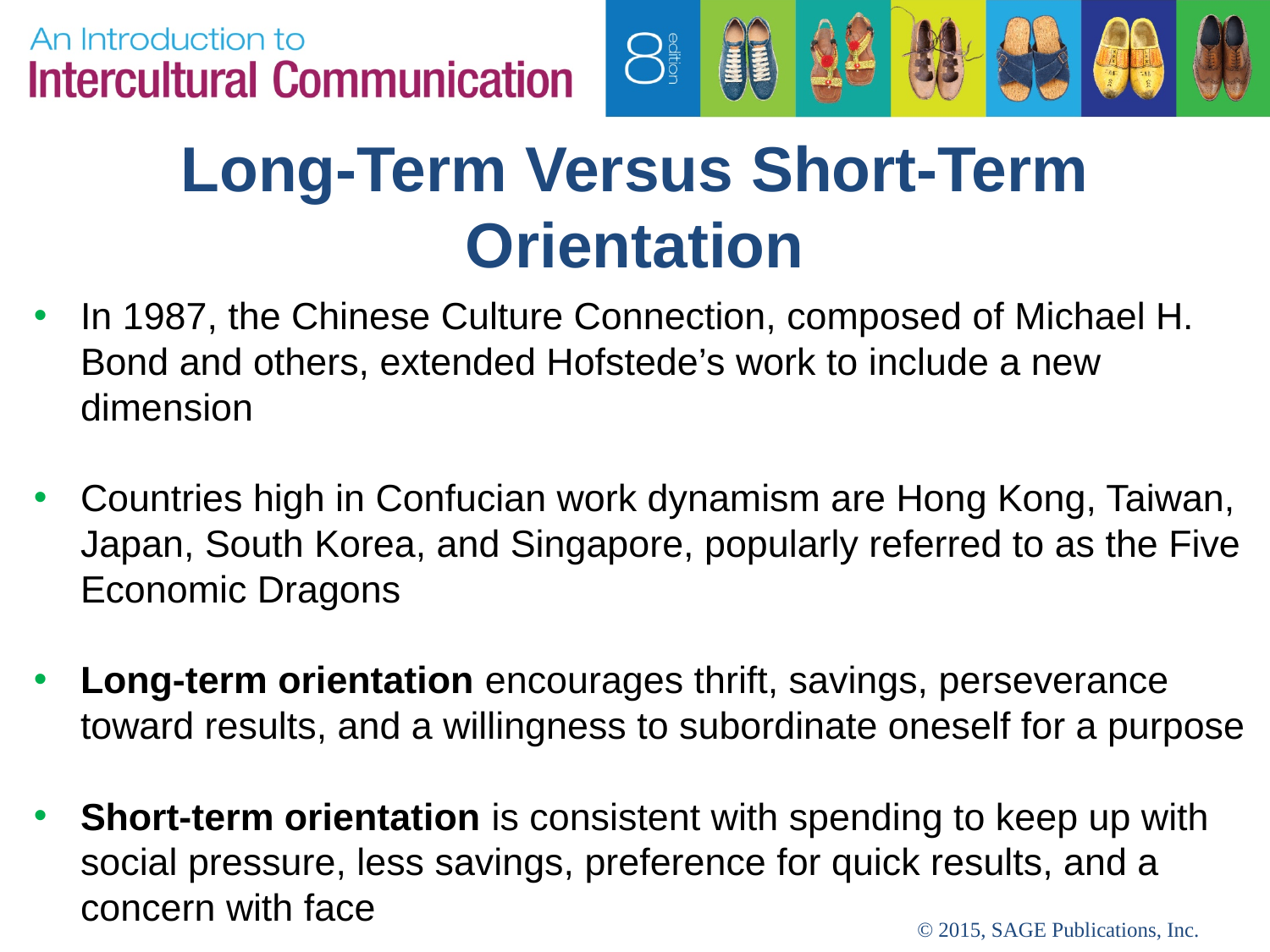

# Long-Term Versus Short-Term Orientation
In 1987, the Chinese Culture Connection, composed of Michael H. Bond and others, extended Hofstede’s work to include a new dimension

Countries high in Confucian work dynamism are Hong Kong, Taiwan, Japan, South Korea, and Singapore, popularly referred to as the Five Economic Dragons

Long-term orientation encourages thrift, savings, perseverance toward results, and a willingness to subordinate oneself for a purpose

Short-term orientation is consistent with spending to keep up with social pressure, less savings, preference for quick results, and a concern with face
© 2015, SAGE Publications, Inc.